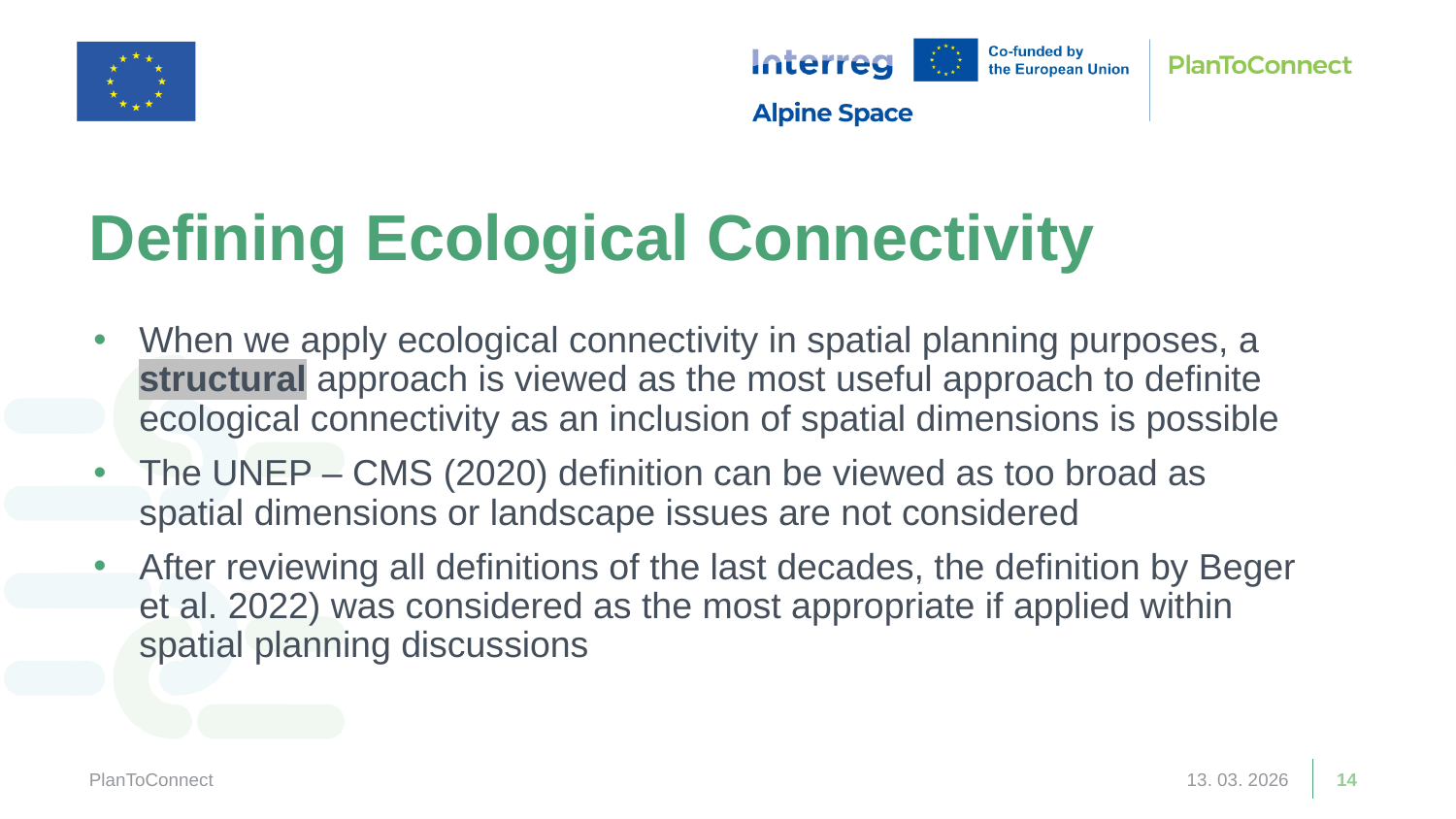

Defining Ecological Connectivity
When we apply ecological connectivity in spatial planning purposes, a structural approach is viewed as the most useful approach to definite ecological connectivity as an inclusion of spatial dimensions is possible
The UNEP – CMS (2020) definition can be viewed as too broad as spatial dimensions or landscape issues are not considered
After reviewing all definitions of the last decades, the definition by Beger et al. 2022) was considered as the most appropriate if applied within spatial planning discussions
PlanToConnect
13. 03. 2026
14